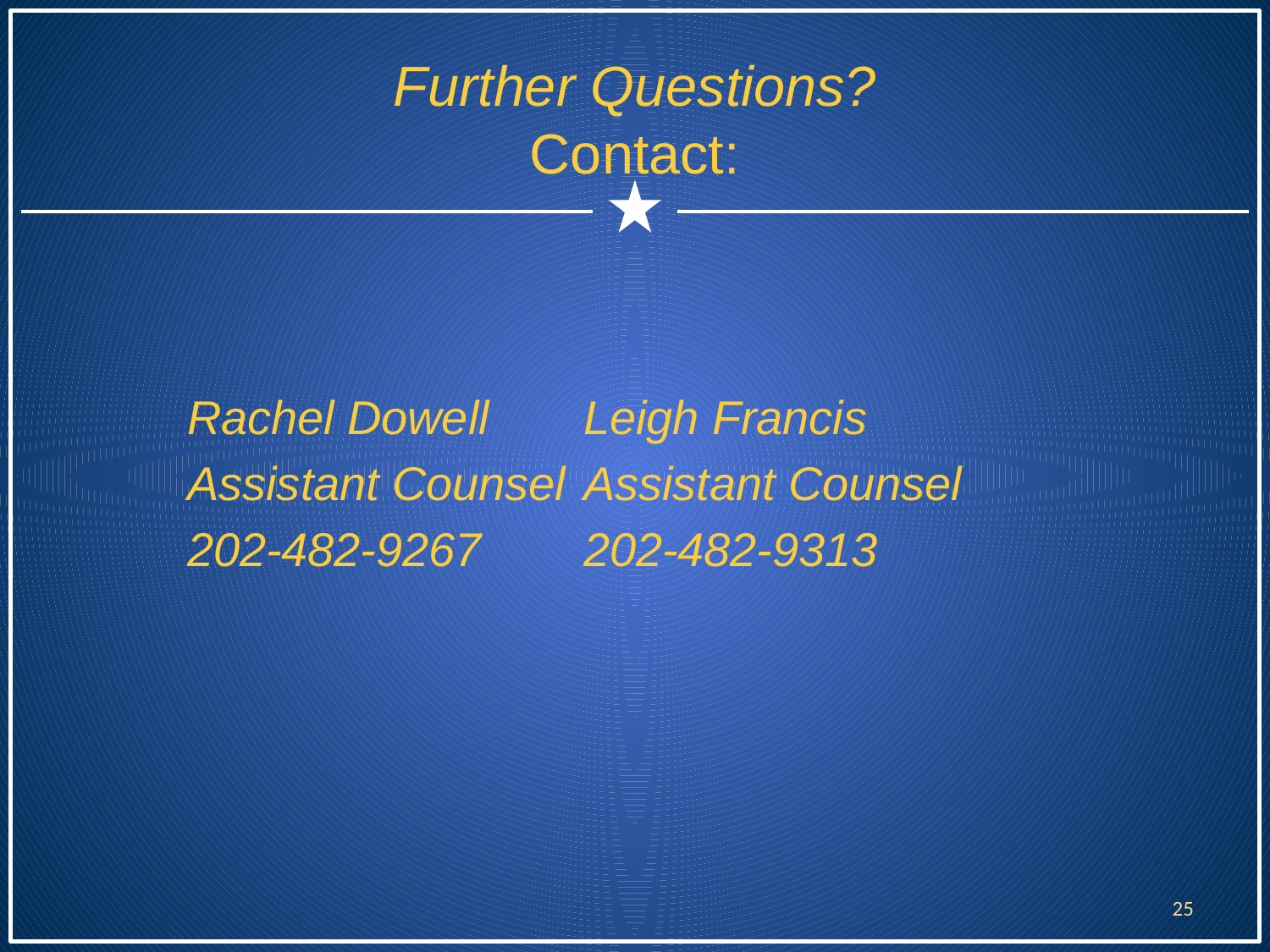

# Further Questions? Contact:
Rachel Dowell     	Leigh Francis
Assistant Counsel	Assistant Counsel
202-482-9267		202-482-9313

25